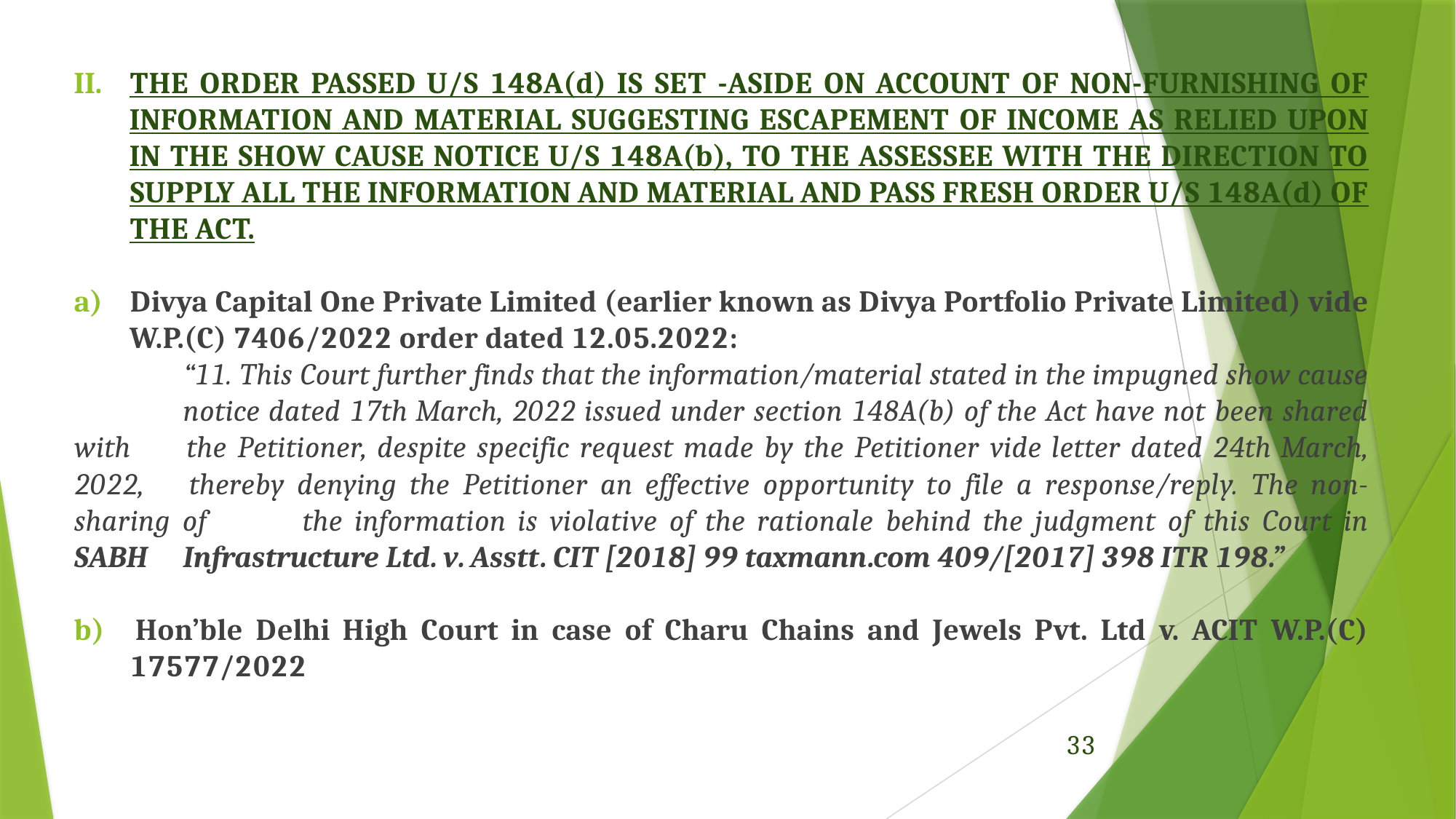

II.	THE ORDER PASSED U/S 148A(d) IS SET -ASIDE ON ACCOUNT OF NON-FURNISHING OF INFORMATION AND MATERIAL SUGGESTING ESCAPEMENT OF INCOME AS RELIED UPON IN THE SHOW CAUSE NOTICE U/S 148A(b), TO THE ASSESSEE WITH THE DIRECTION TO SUPPLY ALL THE INFORMATION AND MATERIAL AND PASS FRESH ORDER U/S 148A(d) OF THE ACT.

a) 	Divya Capital One Private Limited (earlier known as Divya Portfolio Private Limited) vide W.P.(C) 7406/2022 order dated 12.05.2022:
	“11. This Court further finds that the information/material stated in the impugned show cause 	notice dated 17th March, 2022 issued under section 148A(b) of the Act have not been shared with 	the Petitioner, despite specific request made by the Petitioner vide letter dated 24th March, 2022, 	thereby denying the Petitioner an effective opportunity to file a response/reply. The non-sharing of 	the information is violative of the rationale behind the judgment of this Court in SABH 	Infrastructure Ltd. v. Asstt. CIT [2018] 99 taxmann.com 409/[2017] 398 ITR 198.”

b) 	Hon’ble Delhi High Court in case of Charu Chains and Jewels Pvt. Ltd v. ACIT W.P.(C) 17577/2022
33